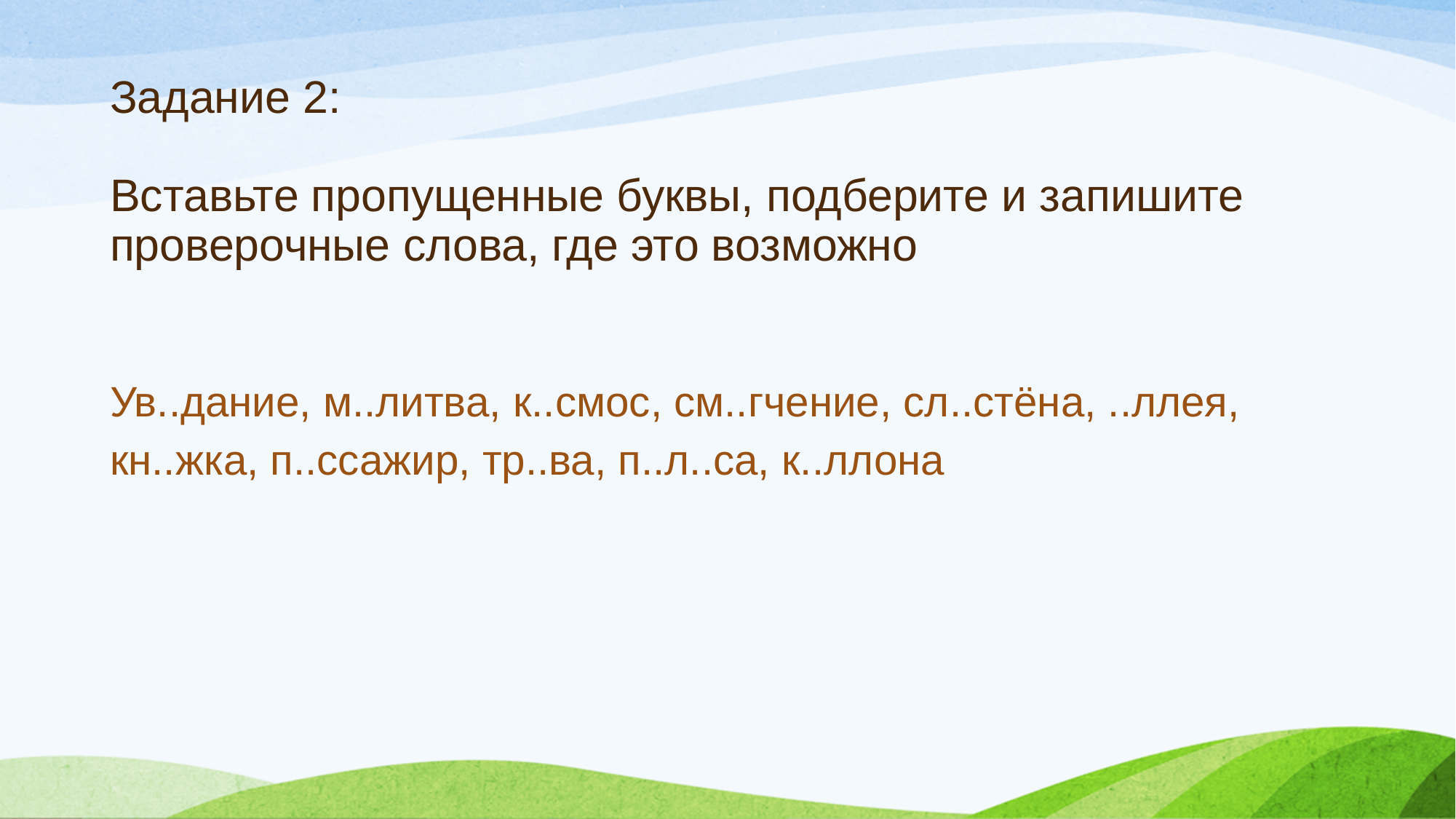

# Задание 2: Вставьте пропущенные буквы, подберите и запишите проверочные слова, где это возможно
Ув..дание, м..литва, к..смос, см..гчение, сл..стёна, ..ллея, кн..жка, п..ссажир, тр..ва, п..л..са, к..ллона